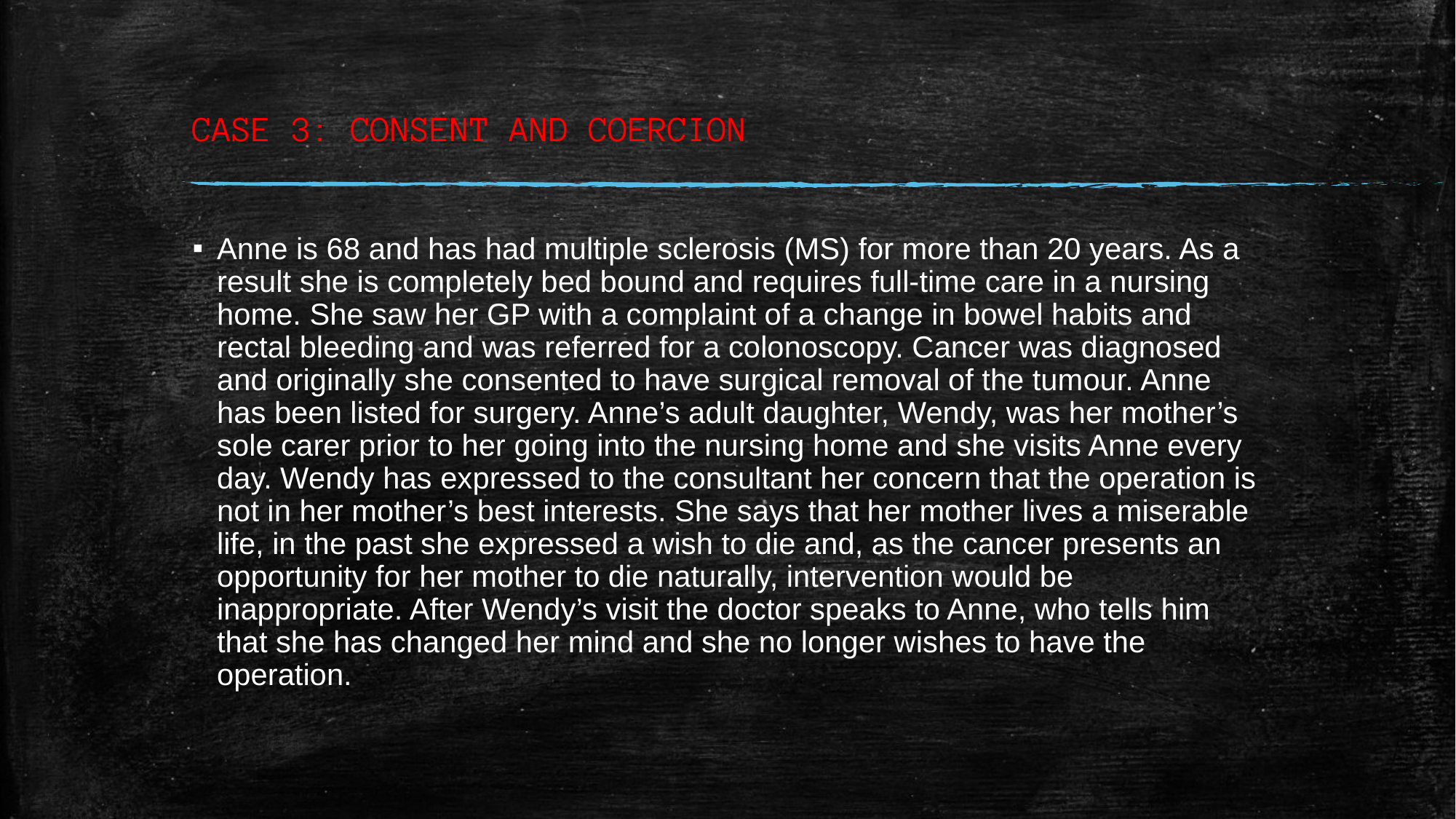

# CASE 3: CONSENT AND COERCION
Anne is 68 and has had multiple sclerosis (MS) for more than 20 years. As a result she is completely bed bound and requires full-time care in a nursing home. She saw her GP with a complaint of a change in bowel habits and rectal bleeding and was referred for a colonoscopy. Cancer was diagnosed and originally she consented to have surgical removal of the tumour. Anne has been listed for surgery. Anne’s adult daughter, Wendy, was her mother’s sole carer prior to her going into the nursing home and she visits Anne every day. Wendy has expressed to the consultant her concern that the operation is not in her mother’s best interests. She says that her mother lives a miserable life, in the past she expressed a wish to die and, as the cancer presents an opportunity for her mother to die naturally, intervention would be inappropriate. After Wendy’s visit the doctor speaks to Anne, who tells him that she has changed her mind and she no longer wishes to have the operation.